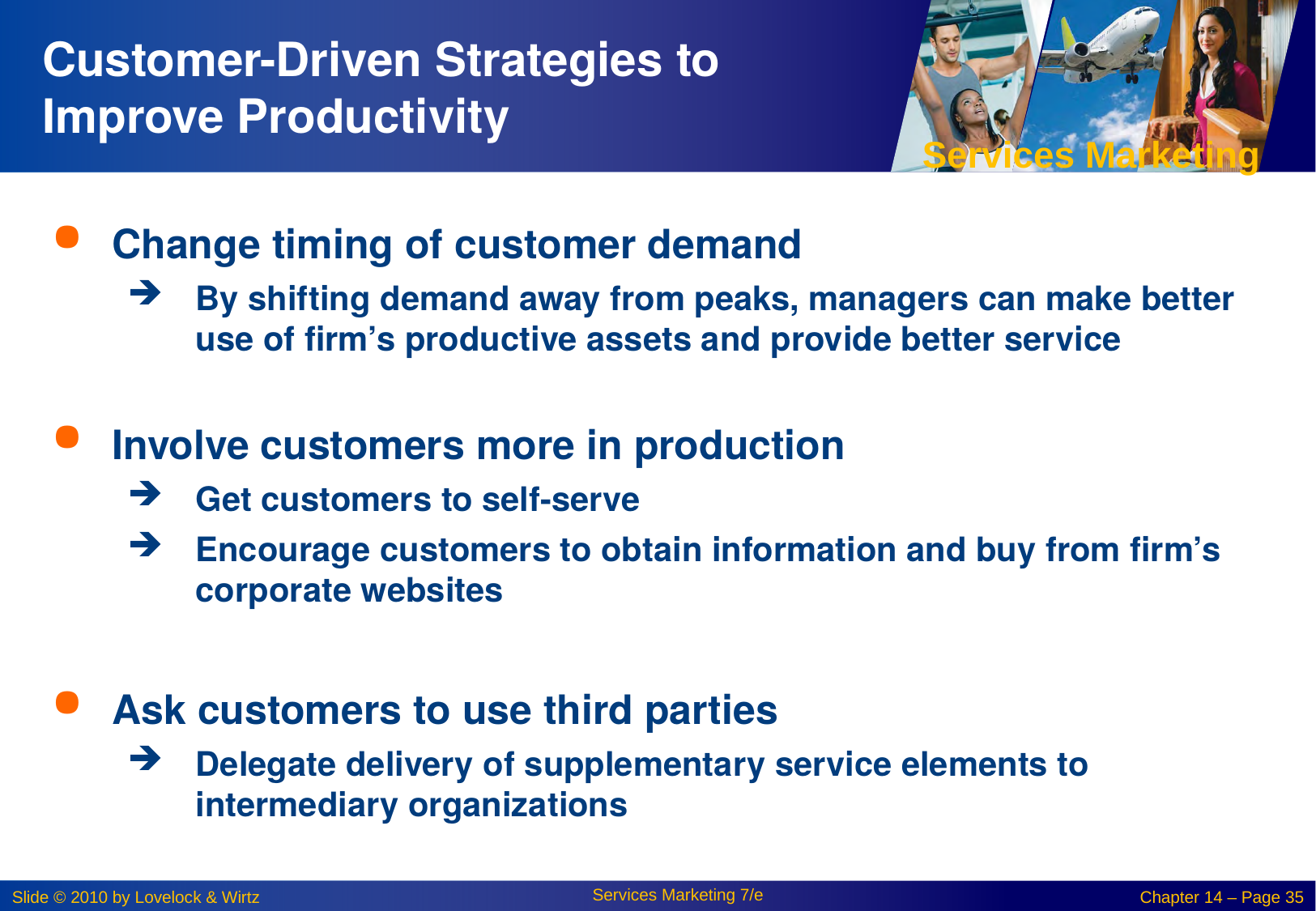

# Customer-Driven Strategies to Improve Productivity
Change timing of customer demand
By shifting demand away from peaks, managers can make better use of firm’s productive assets and provide better service

Involve customers more in production
Get customers to self-serve
Encourage customers to obtain information and buy from firm’s corporate websites

Ask customers to use third parties
Delegate delivery of supplementary service elements to intermediary organizations